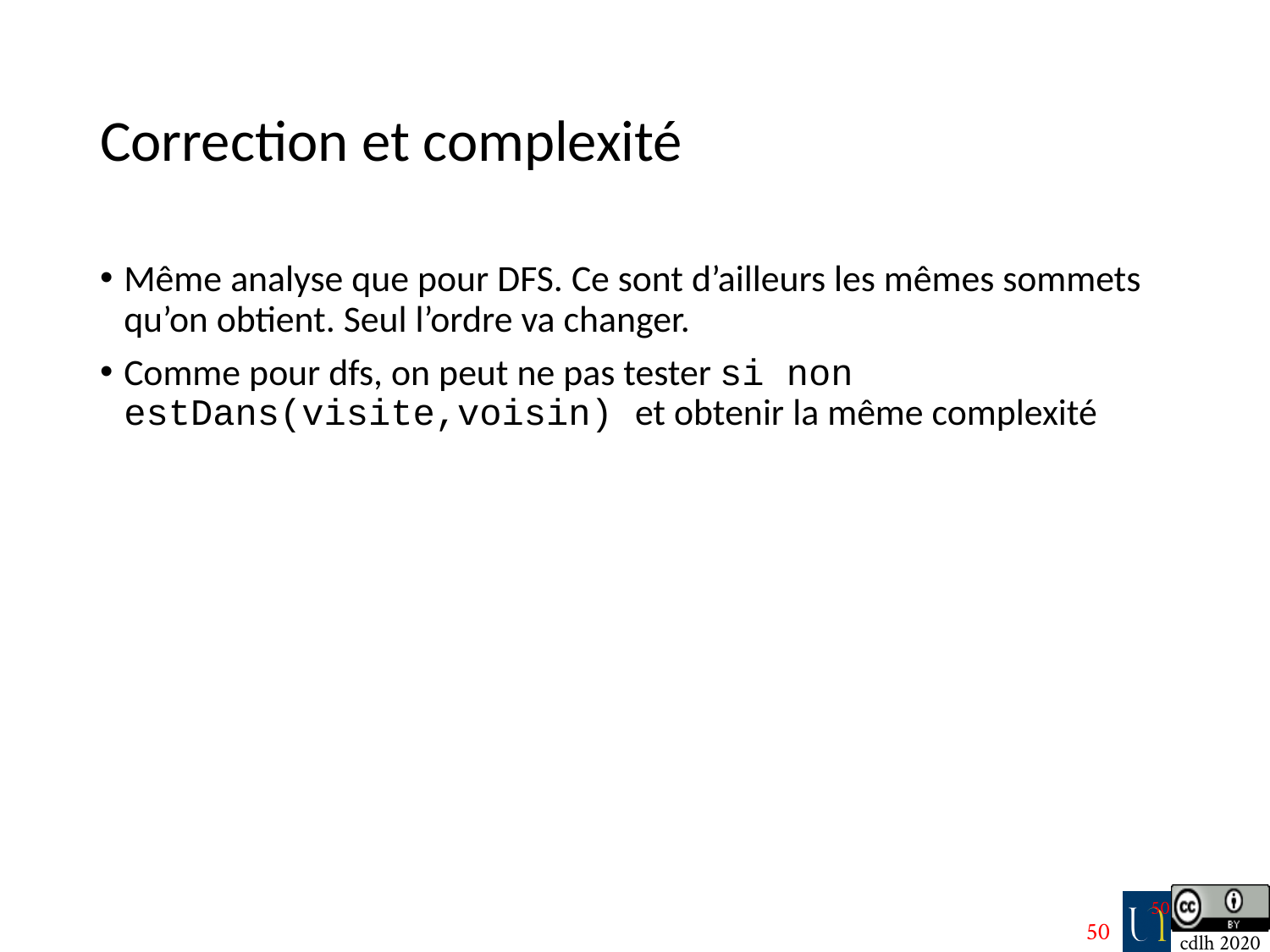

# Correction et complexité
Même analyse que pour DFS. Ce sont d’ailleurs les mêmes sommets qu’on obtient. Seul l’ordre va changer.
Comme pour dfs, on peut ne pas tester si non estDans(visite,voisin) et obtenir la même complexité
50